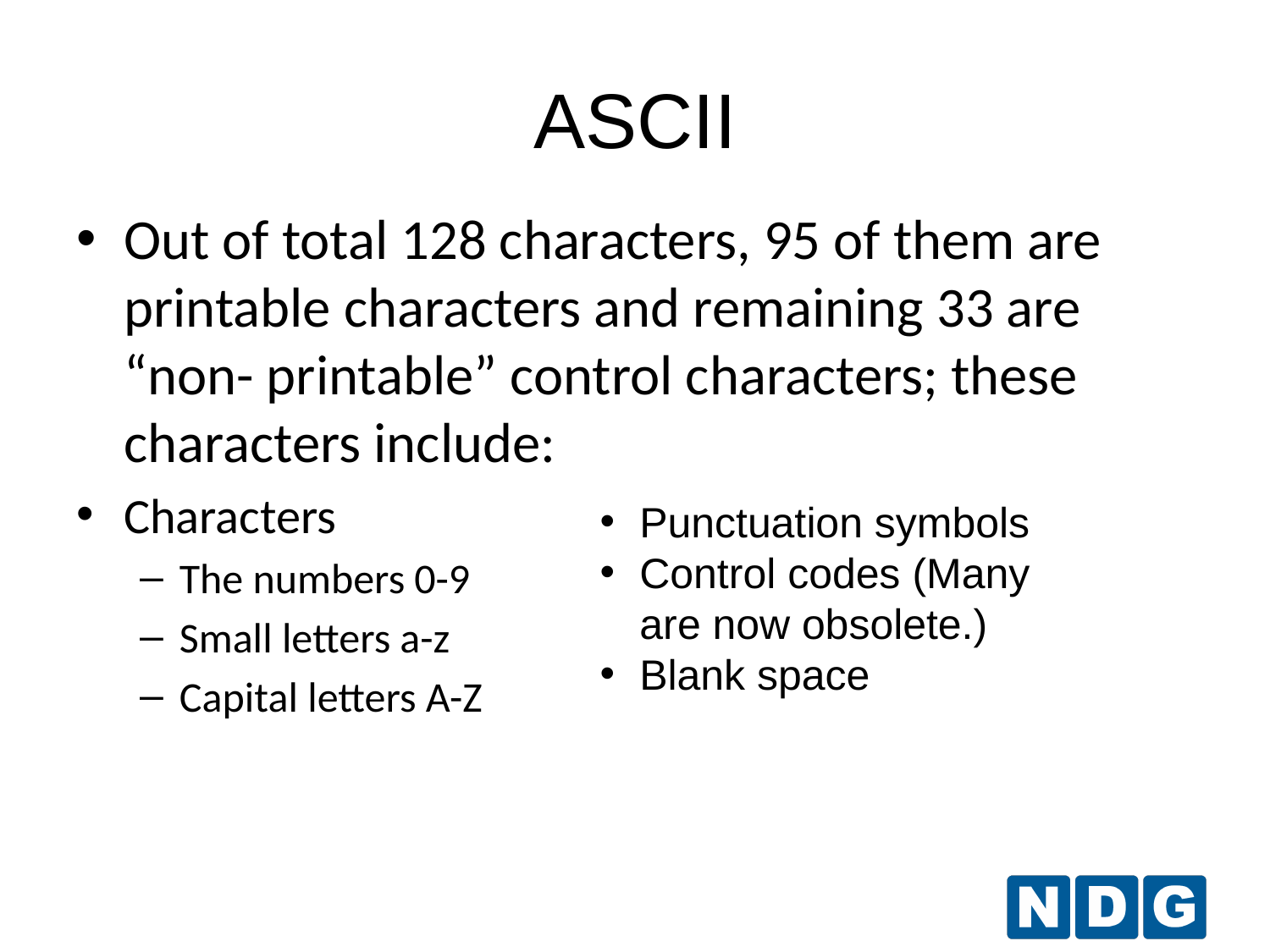

ASCII
Out of total 128 characters, 95 of them are printable characters and remaining 33 are “non- printable” control characters; these characters include:
Characters
The numbers 0-9
Small letters a-z
Capital letters A-Z

Punctuation symbols
Control codes (Many are now obsolete.)
Blank space